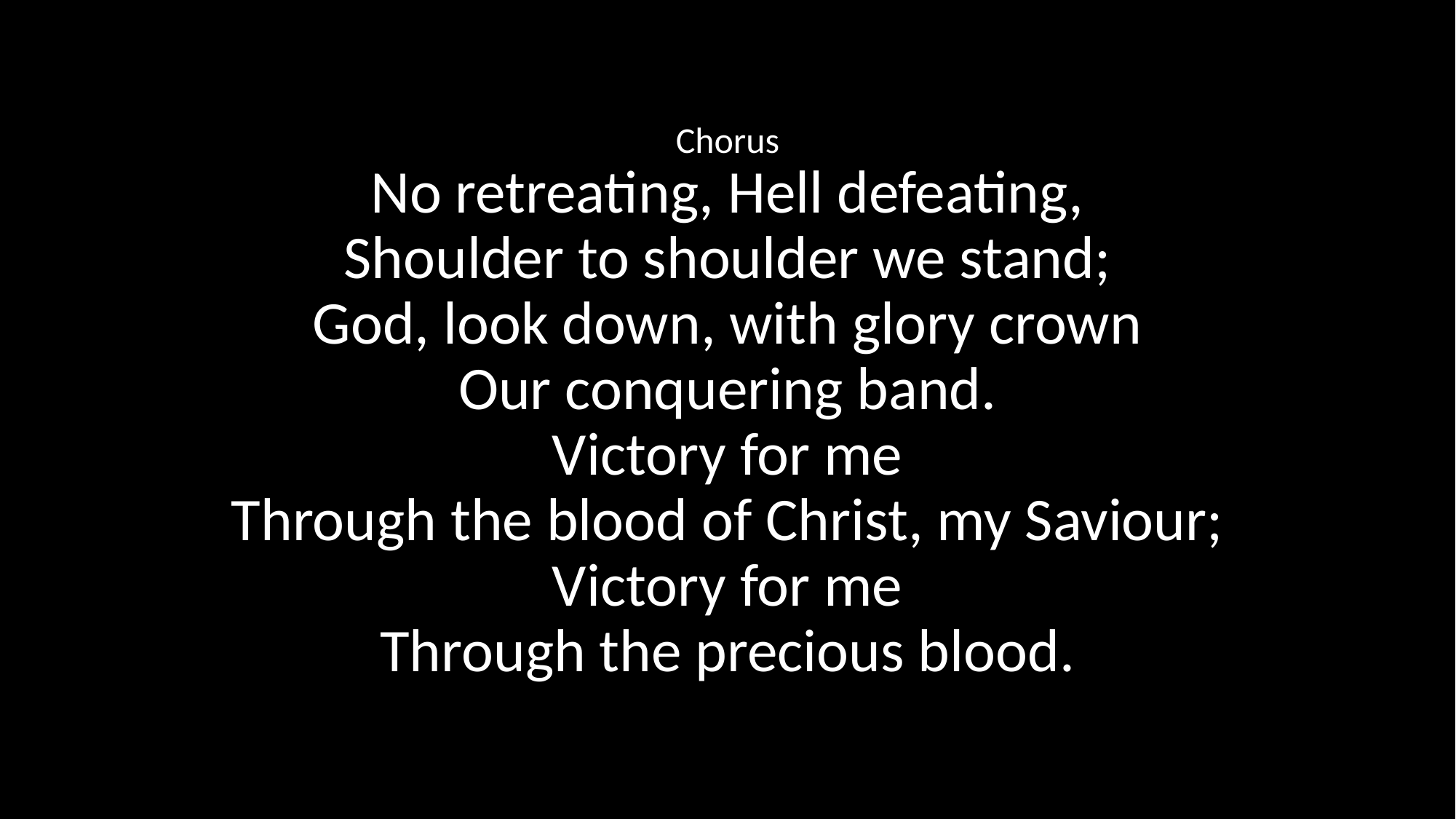

Chorus
No retreating, Hell defeating,
Shoulder to shoulder we stand;
God, look down, with glory crown
Our conquering band.
Victory for me
Through the blood of Christ, my Saviour;
Victory for me
Through the precious blood.